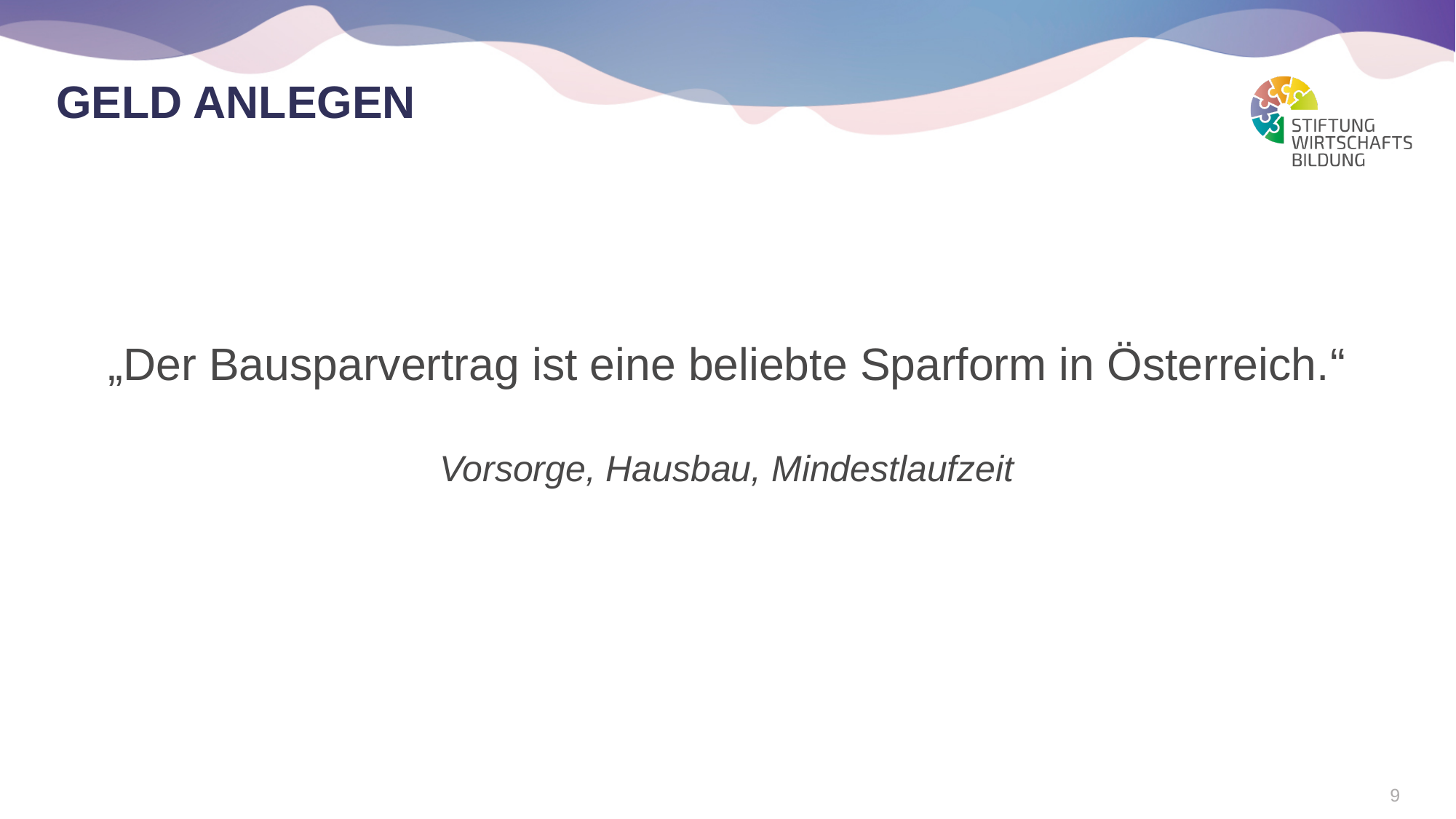

# Geld anlegen

„Der Bausparvertrag ist eine beliebte Sparform in Österreich.“

Vorsorge, Hausbau, Mindestlaufzeit
9